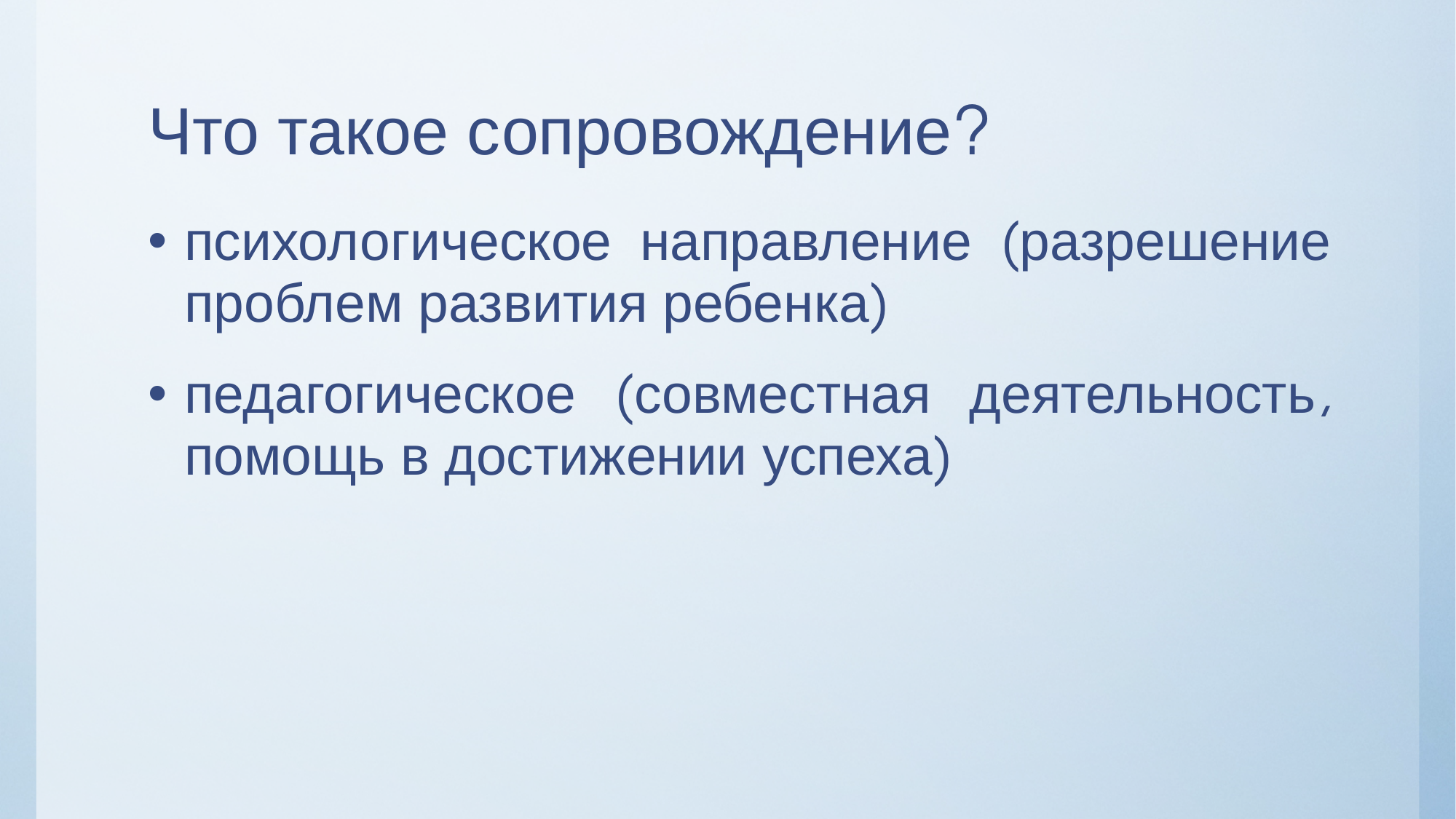

# Что такое сопровождение?
психологическое направление (разрешение проблем развития ребенка)
педагогическое (совместная деятельность, помощь в достижении успеха)